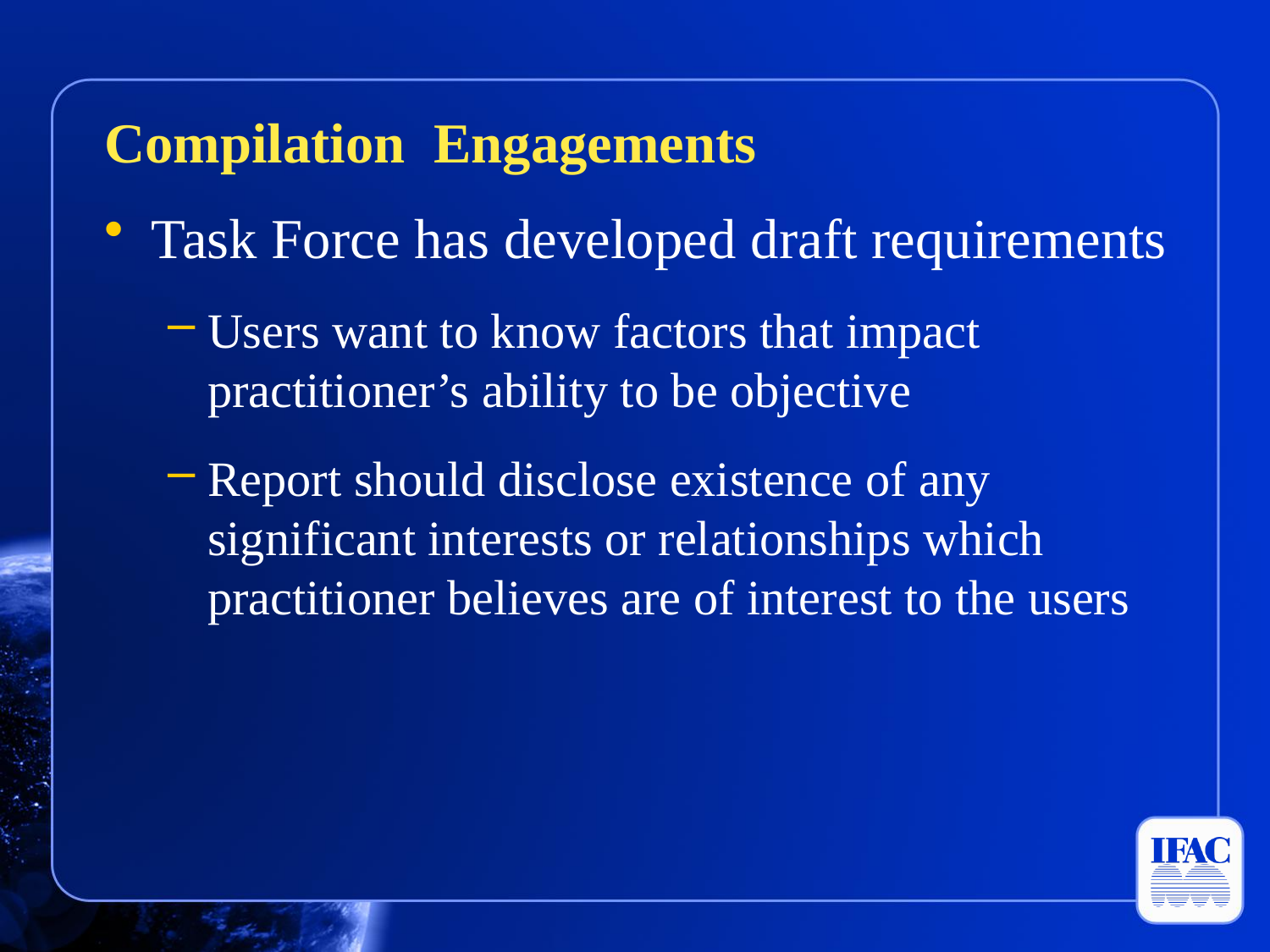

Compilation  Engagements
Task Force has developed draft requirements
Users want to know factors that impact practitioner’s ability to be objective
Report should disclose existence of any significant interests or relationships which practitioner believes are of interest to the users